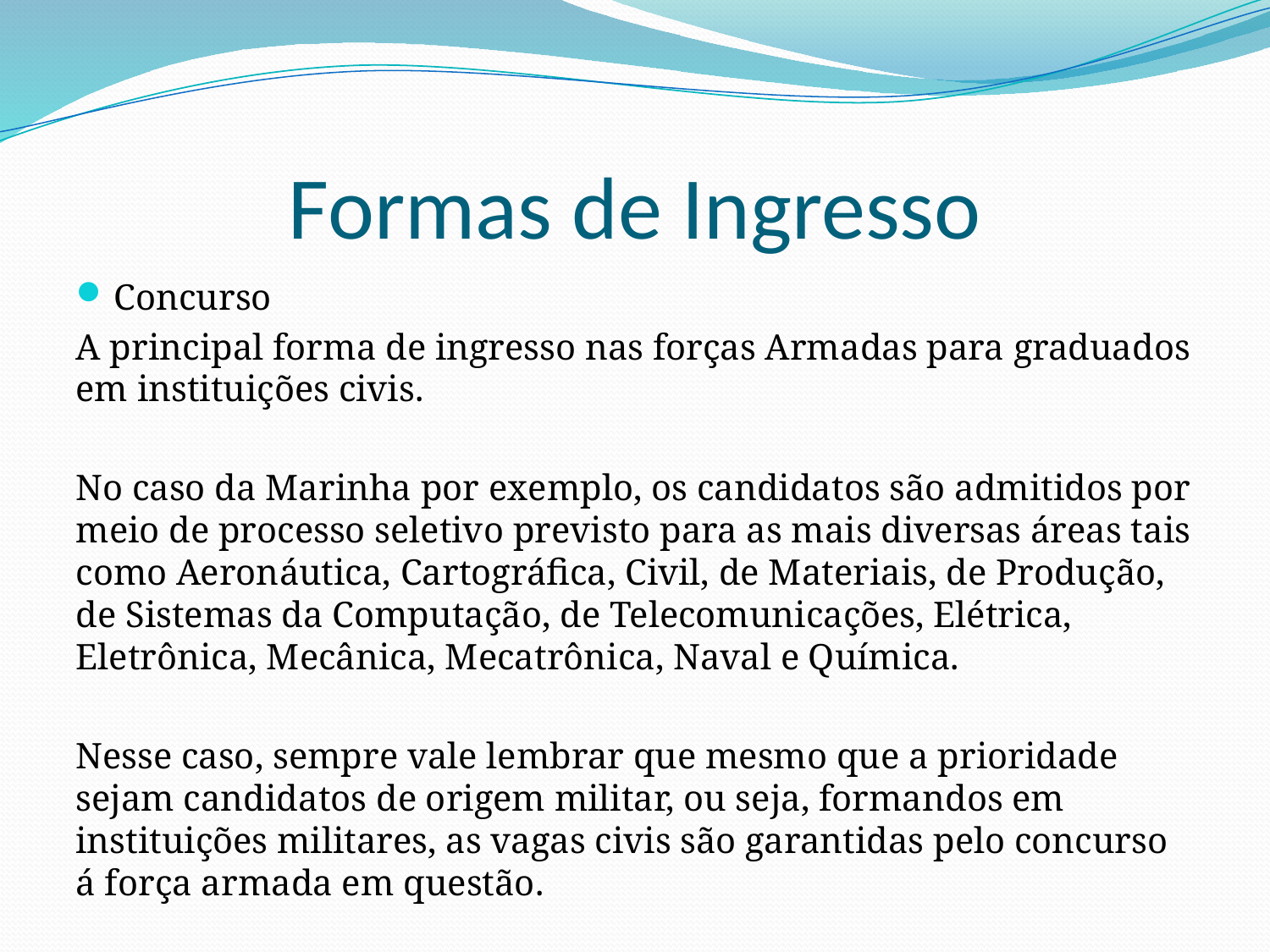

# Formas de Ingresso
Concurso
A principal forma de ingresso nas forças Armadas para graduados em instituições civis.

No caso da Marinha por exemplo, os candidatos são admitidos por meio de processo seletivo previsto para as mais diversas áreas tais como Aeronáutica, Cartográfica, Civil, de Materiais, de Produção, de Sistemas da Computação, de Telecomunicações, Elétrica, Eletrônica, Mecânica, Mecatrônica, Naval e Química.

Nesse caso, sempre vale lembrar que mesmo que a prioridade sejam candidatos de origem militar, ou seja, formandos em instituições militares, as vagas civis são garantidas pelo concurso á força armada em questão.